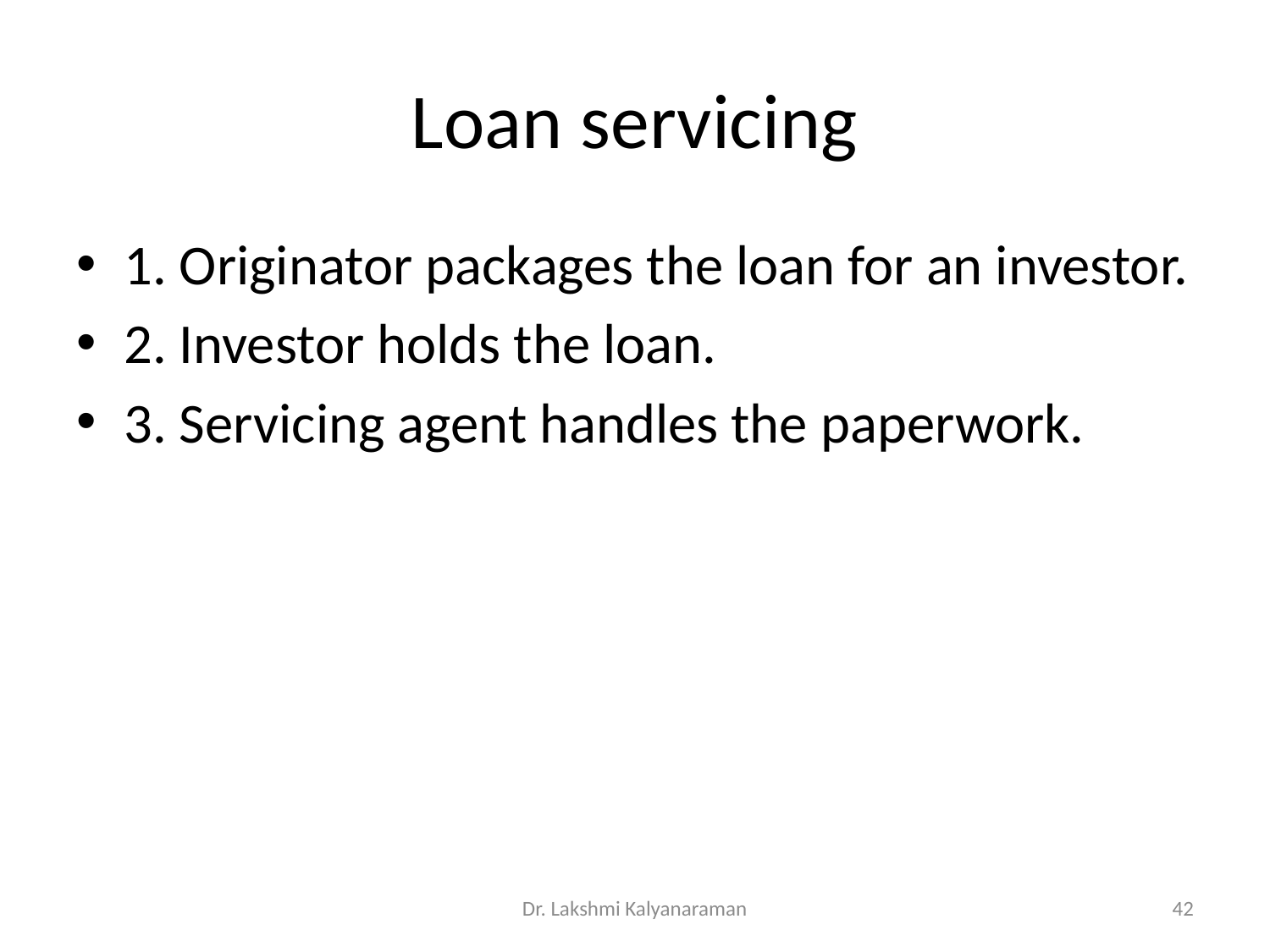

# Loan servicing
1. Originator packages the loan for an investor.
2. Investor holds the loan.
3. Servicing agent handles the paperwork.
Dr. Lakshmi Kalyanaraman
42